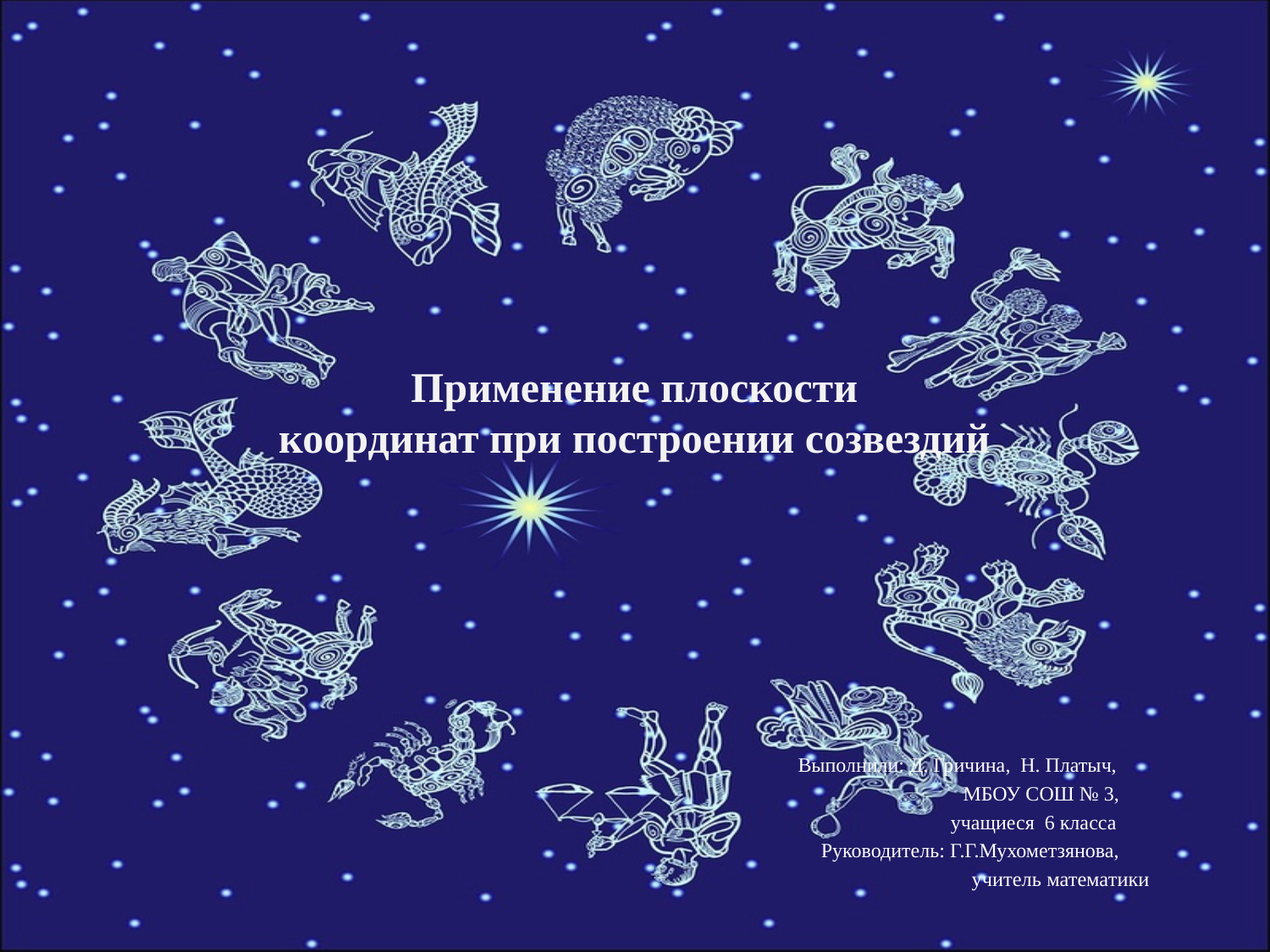

# Применение плоскости координат при построении созвездий
                                                                                                                            Выполнили: Д. Гричина,  Н. Платыч,
                                                                                                                                                            МБОУ СОШ № 3,
                                                                                                                                                         учащиеся  6 класса
                                                                                                                                Руководитель: Г.Г.Мухометзянова,
                                                                                                                                                                                                                                                                                                                учитель математики